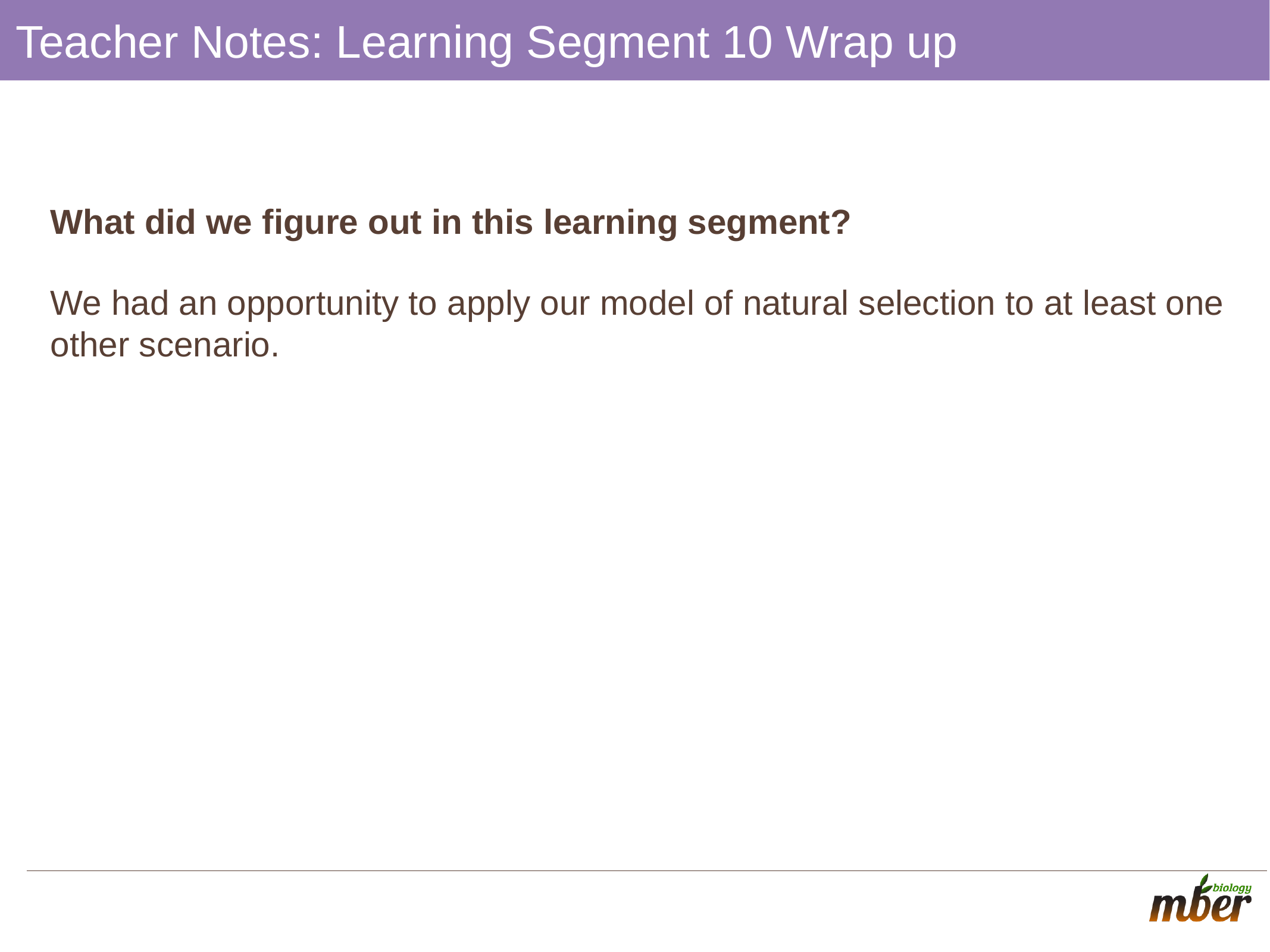

# Teacher Notes: Learning Segment 10 Wrap up
What did we figure out in this learning segment?
We had an opportunity to apply our model of natural selection to at least one other scenario.